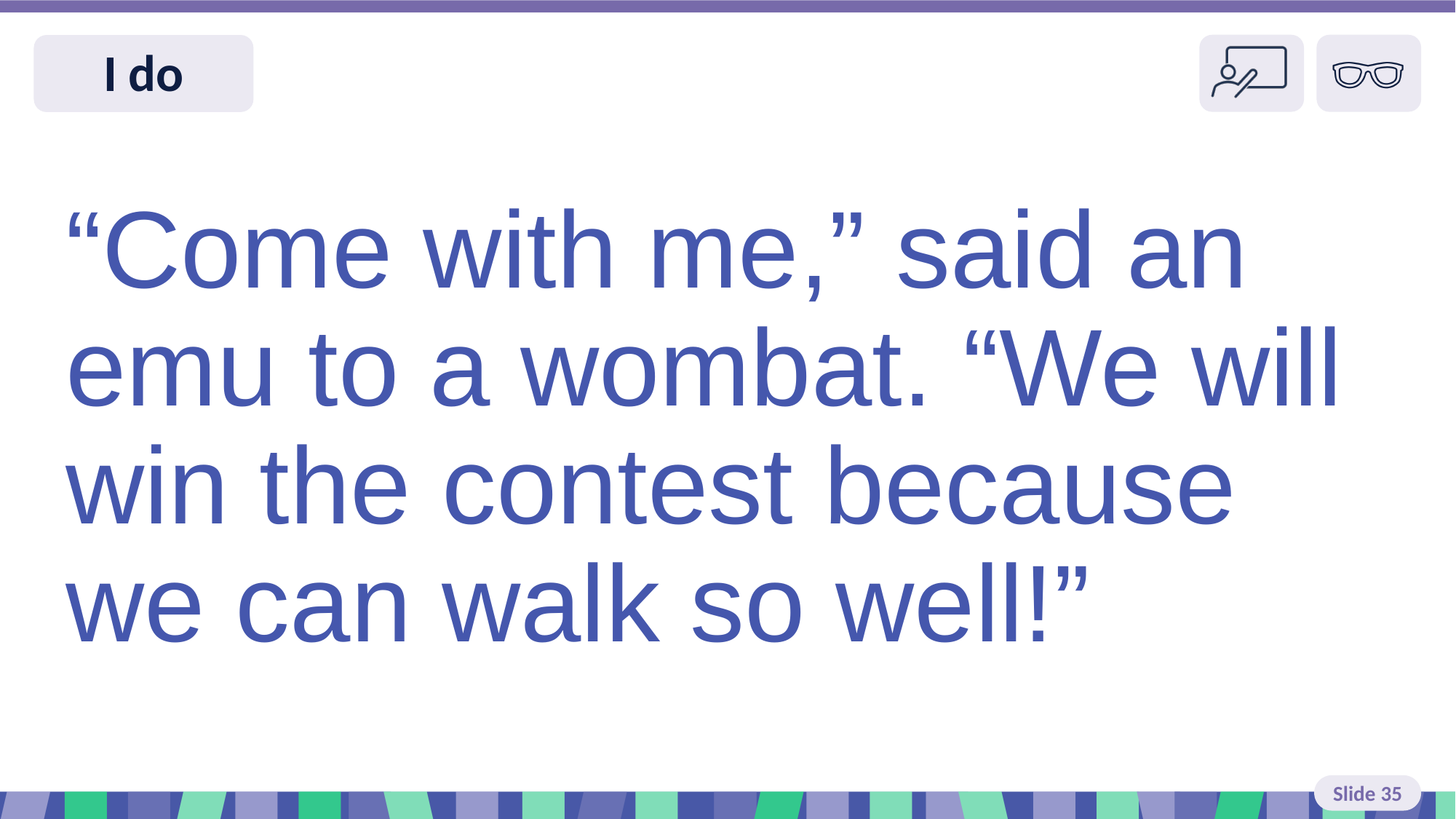

Slide 35 I do read
“Come with me,” said an emu to a wombat. “We will win the contest because we can walk so well!”